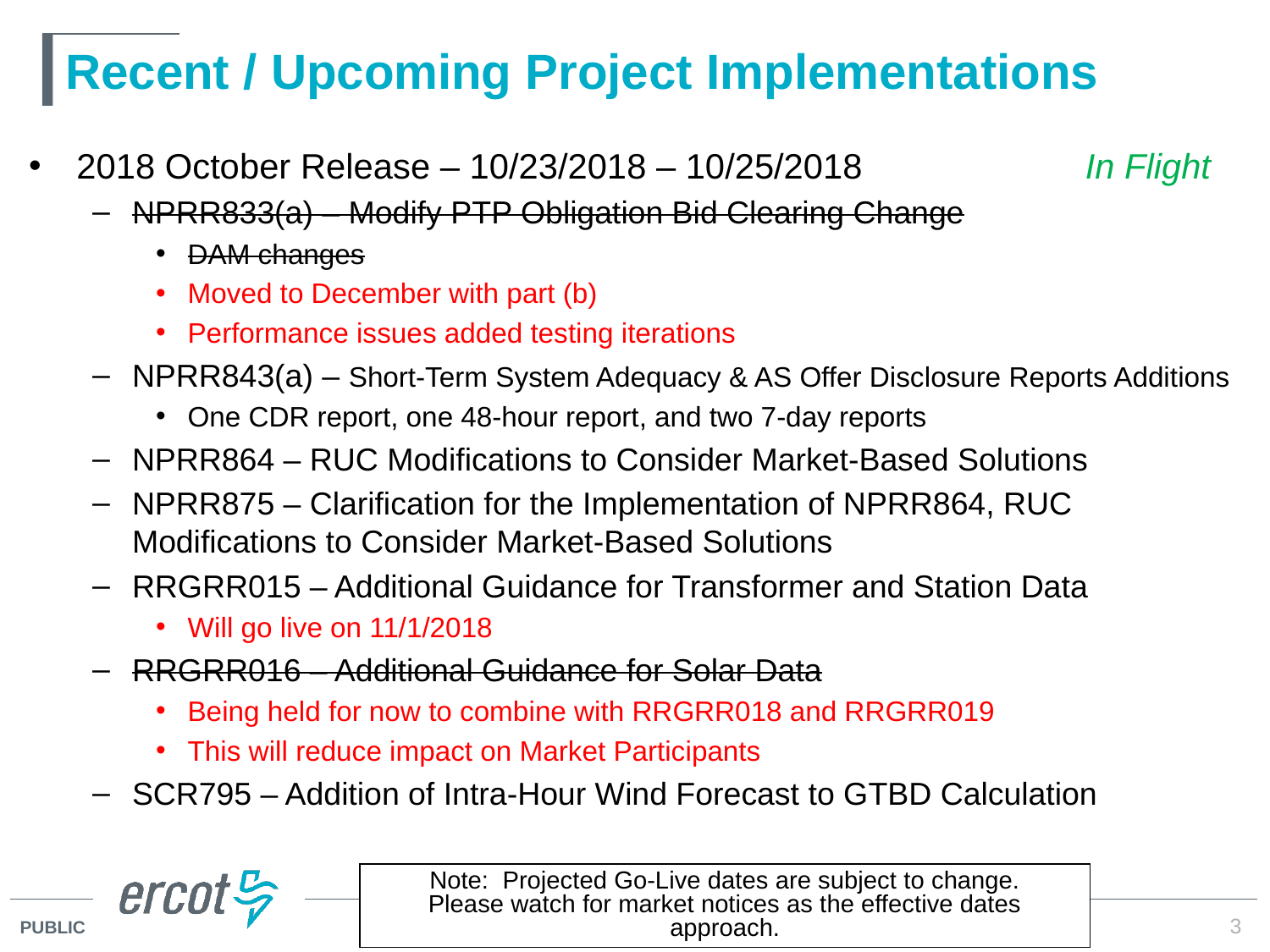

# Recent / Upcoming Project Implementations
2018 October Release – 10/23/2018 – 10/25/2018 	 In Flight
NPRR833(a) – Modify PTP Obligation Bid Clearing Change
DAM changes
Moved to December with part (b)
Performance issues added testing iterations
NPRR843(a) – Short-Term System Adequacy & AS Offer Disclosure Reports Additions
One CDR report, one 48-hour report, and two 7-day reports
NPRR864 – RUC Modifications to Consider Market-Based Solutions
NPRR875 – Clarification for the Implementation of NPRR864, RUC 	Modifications to Consider Market-Based Solutions
RRGRR015 – Additional Guidance for Transformer and Station Data
Will go live on 11/1/2018
RRGRR016 – Additional Guidance for Solar Data
Being held for now to combine with RRGRR018 and RRGRR019
This will reduce impact on Market Participants
SCR795 – Addition of Intra-Hour Wind Forecast to GTBD Calculation
Note:  Projected Go-Live dates are subject to change.
Please watch for market notices as the effective dates approach.
3